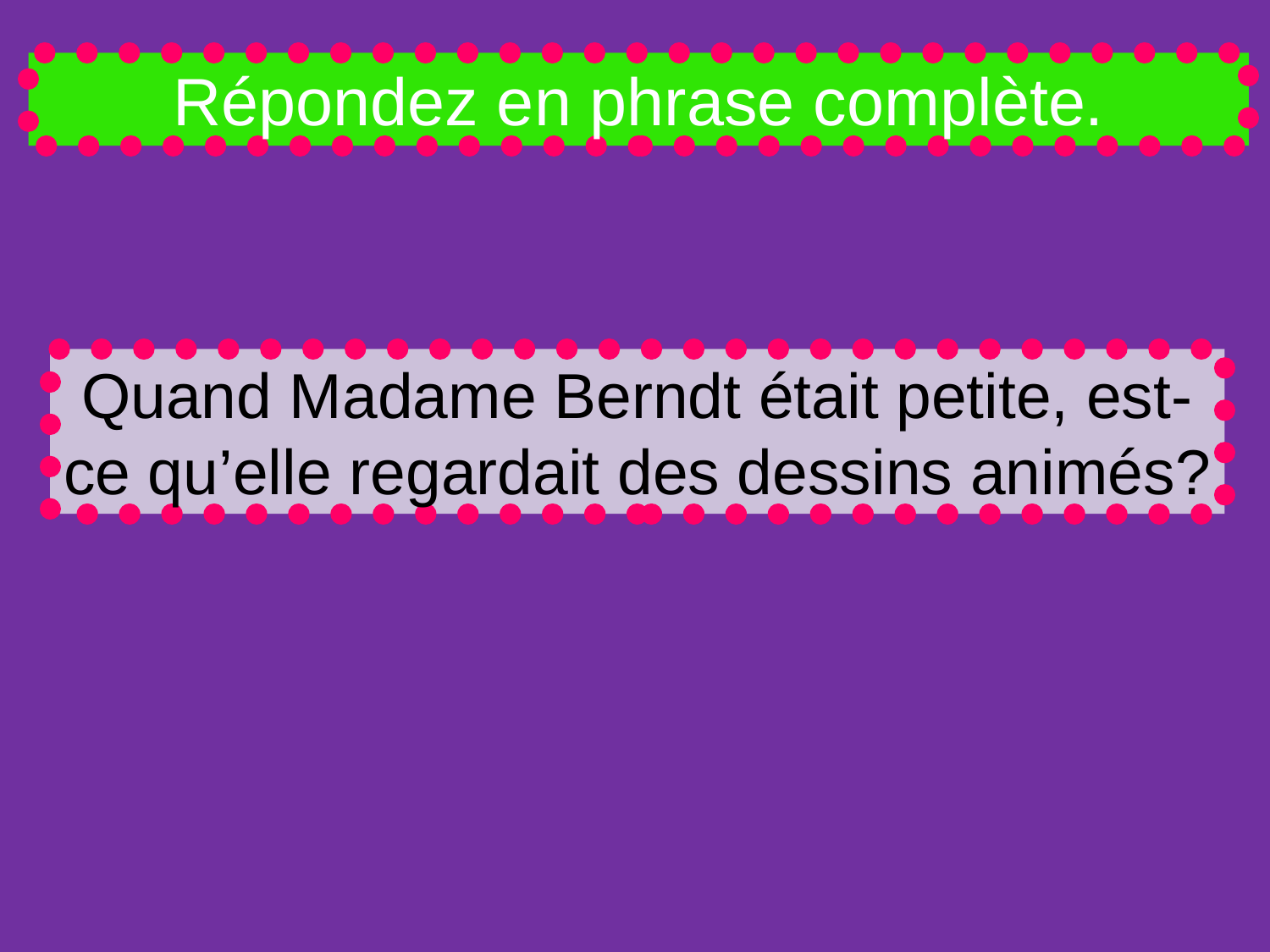

Répondez en phrase complète.
Quand Madame Berndt était petite, est-ce qu’elle regardait des dessins animés?